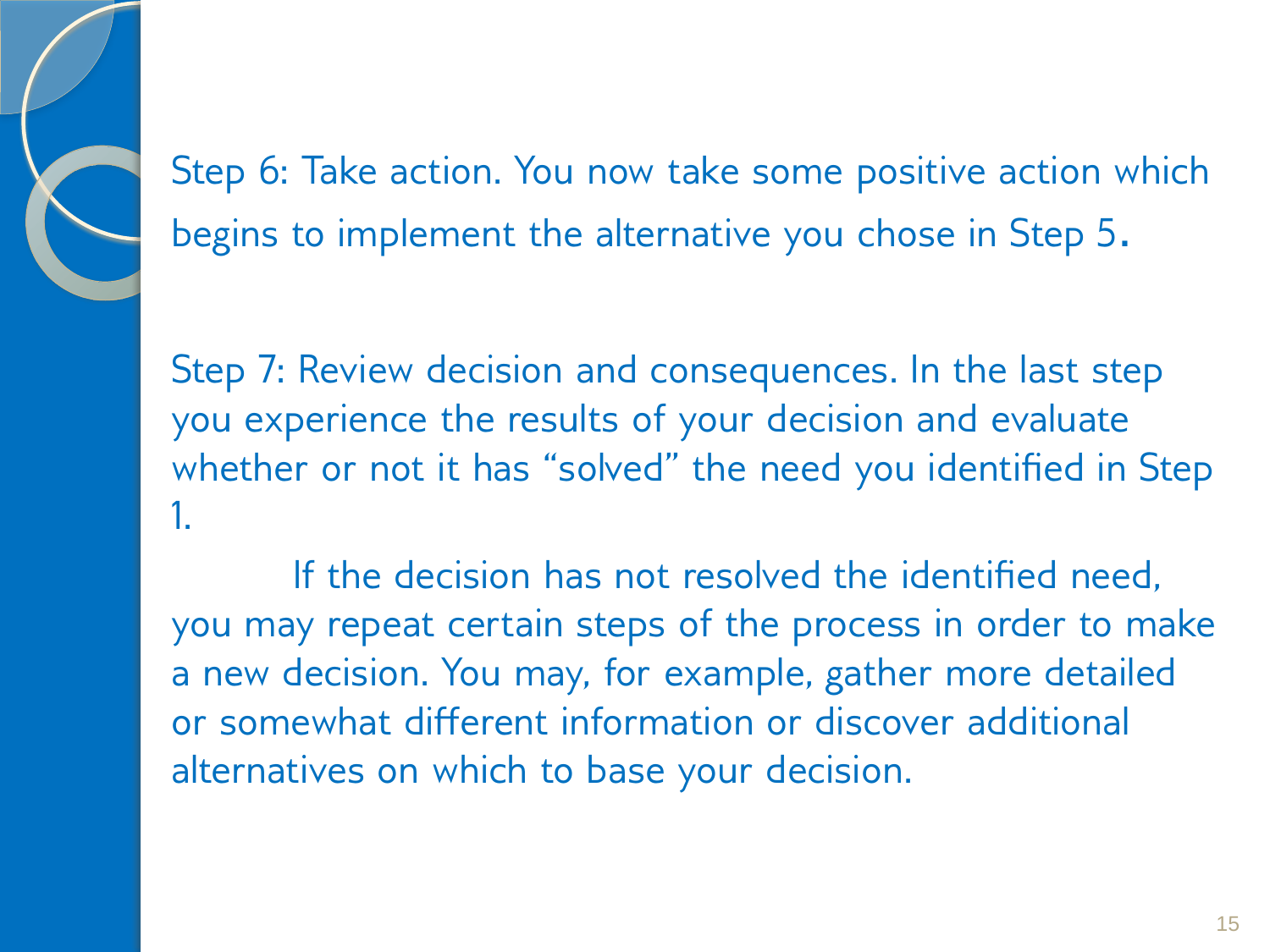

Step 6: Take action. You now take some positive action which begins to implement the alternative you chose in Step 5.

Step 7: Review decision and consequences. In the last step you experience the results of your decision and evaluate whether or not it has “solved” the need you identified in Step 1.
	If the decision has not resolved the identified need, you may repeat certain steps of the process in order to make a new decision. You may, for example, gather more detailed or somewhat different information or discover additional alternatives on which to base your decision.

15